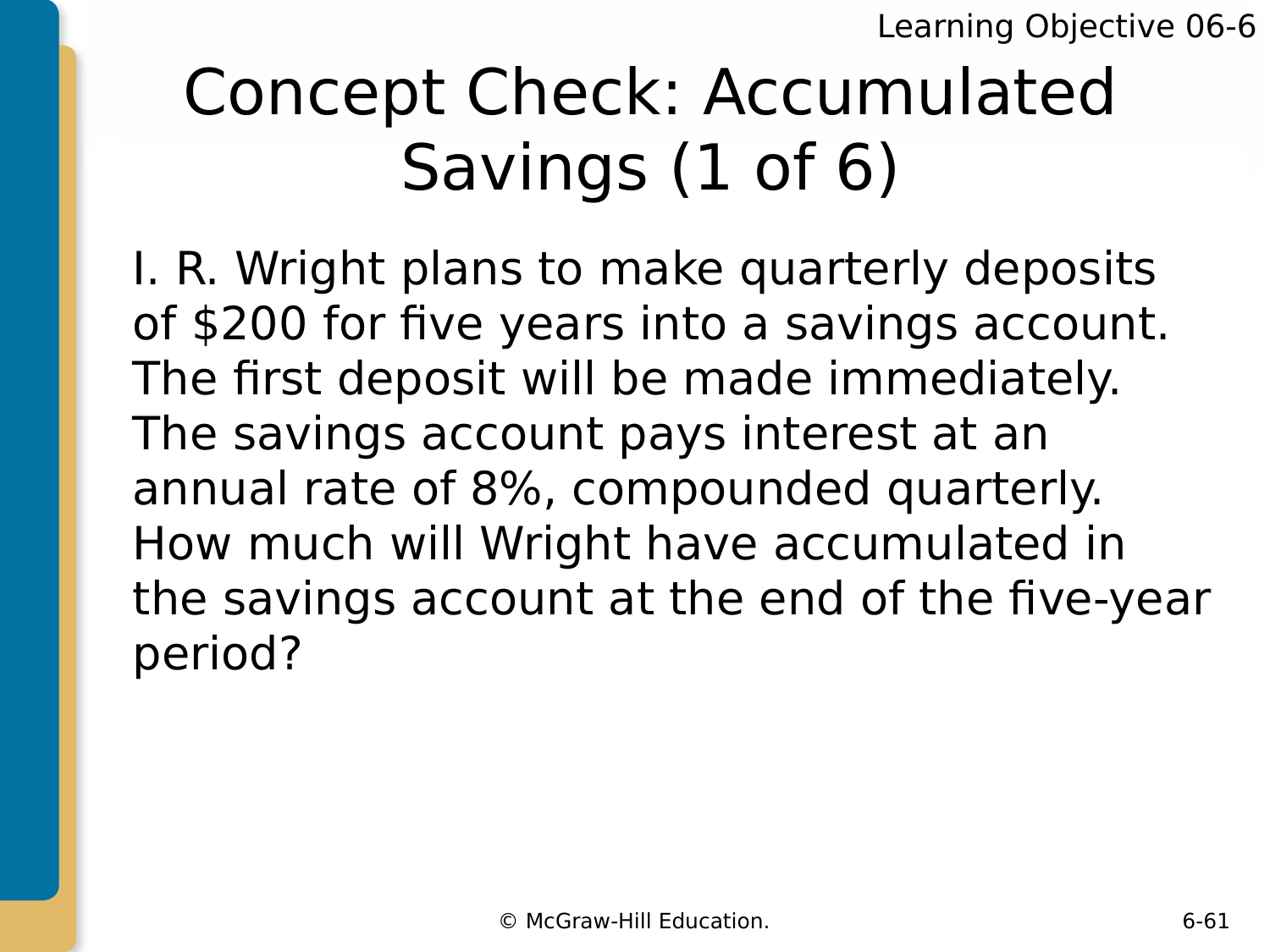

Learning Objective 06-6
# Concept Check: Accumulated Savings (1 of 6)
I. R. Wright plans to make quarterly deposits of $200 for five years into a savings account. The first deposit will be made immediately. The savings account pays interest at an annual rate of 8%, compounded quarterly. How much will Wright have accumulated in the savings account at the end of the five-year period?